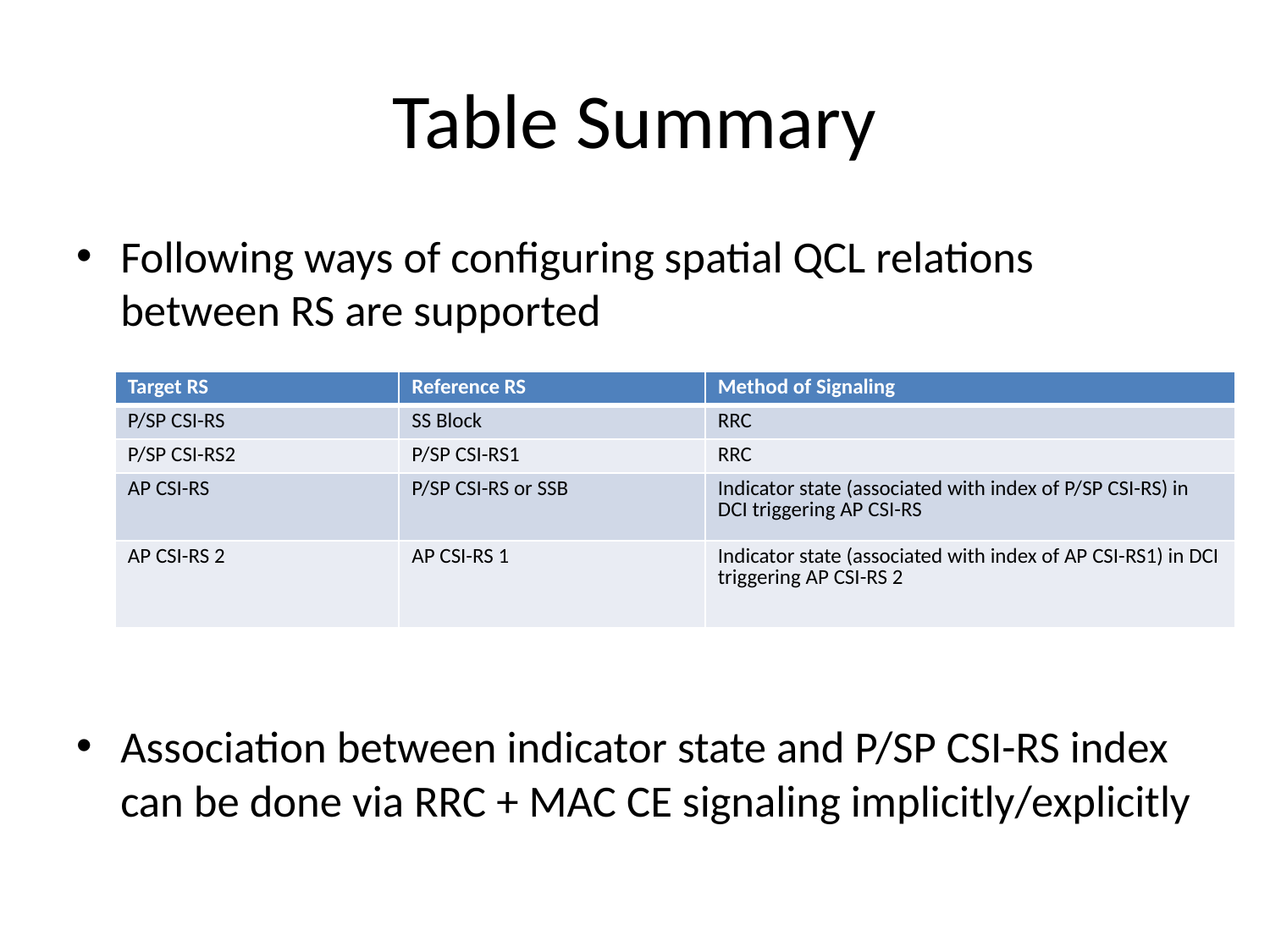

# Table Summary
Following ways of configuring spatial QCL relations between RS are supported

Association between indicator state and P/SP CSI-RS index can be done via RRC + MAC CE signaling implicitly/explicitly

| Target RS | Reference RS | Method of Signaling |
| --- | --- | --- |
| P/SP CSI-RS | SS Block | RRC |
| P/SP CSI-RS2 | P/SP CSI-RS1 | RRC |
| AP CSI-RS | P/SP CSI-RS or SSB | Indicator state (associated with index of P/SP CSI-RS) in DCI triggering AP CSI-RS |
| AP CSI-RS 2 | AP CSI-RS 1 | Indicator state (associated with index of AP CSI-RS1) in DCI triggering AP CSI-RS 2 |